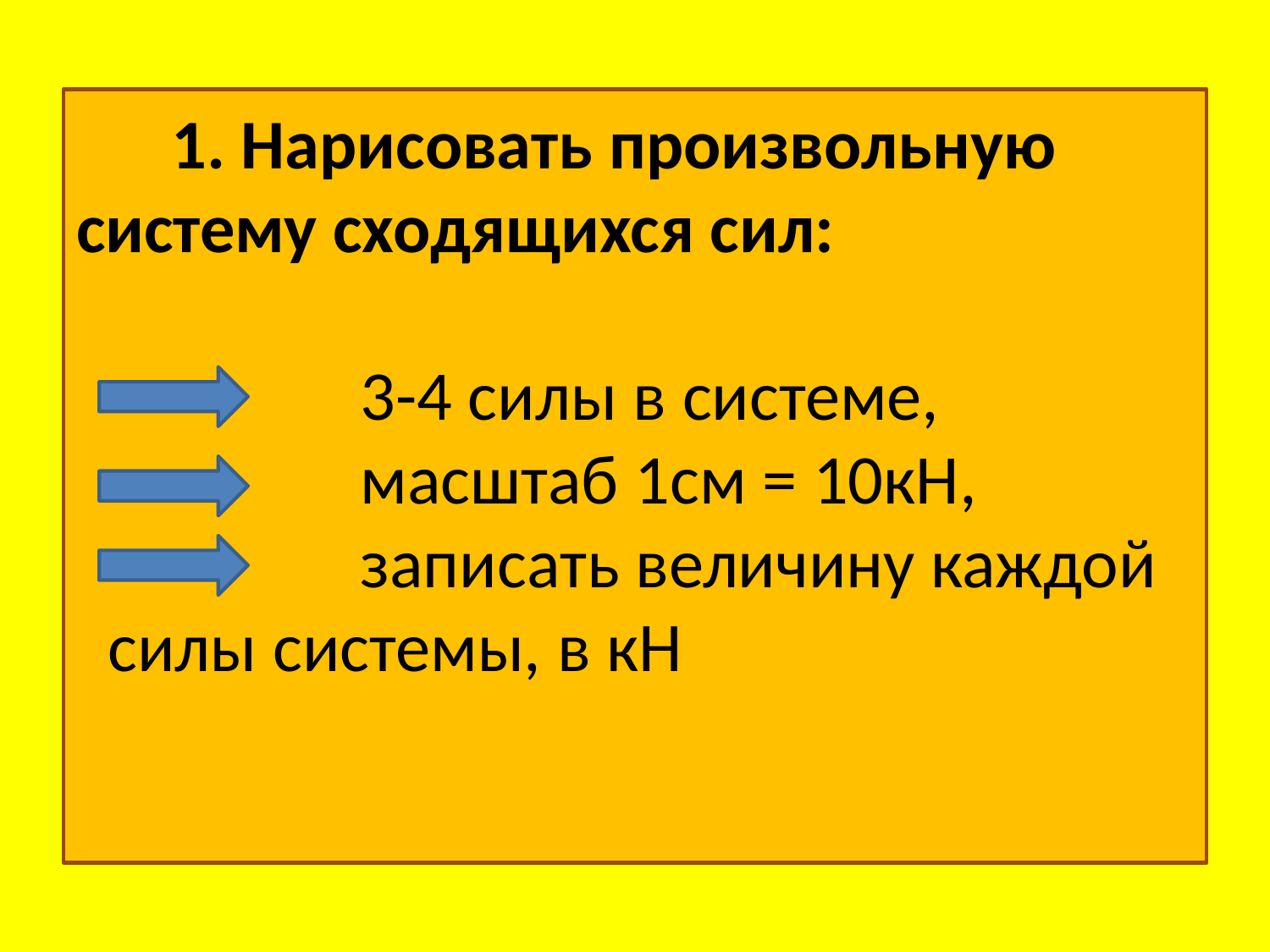

# 1. Нарисовать произвольную       систему сходящихся сил:   3-4 силы в системе, масштаб 1см = 10кН, записать величину каждой     силы системы, в кН